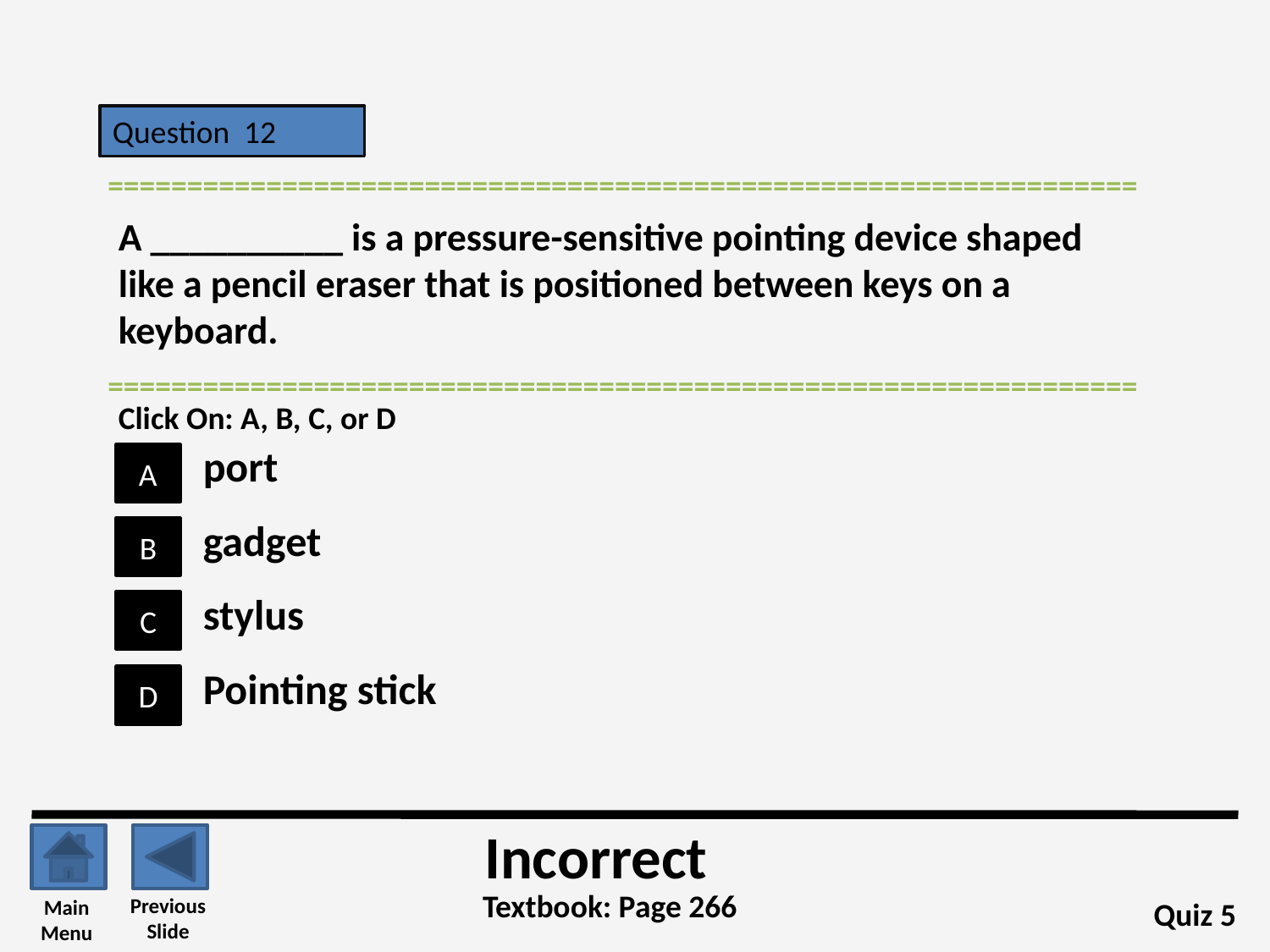

Question  12
=================================================================
A __________ is a pressure-sensitive pointing device shaped like a pencil eraser that is positioned between keys on a keyboard.
=================================================================
Click On: A, B, C, or D

port
A
gadget
B
stylus
C
Pointing stick
D
Incorrect

Textbook: Page 266
Previous
Slide
Main
Menu
Quiz 5